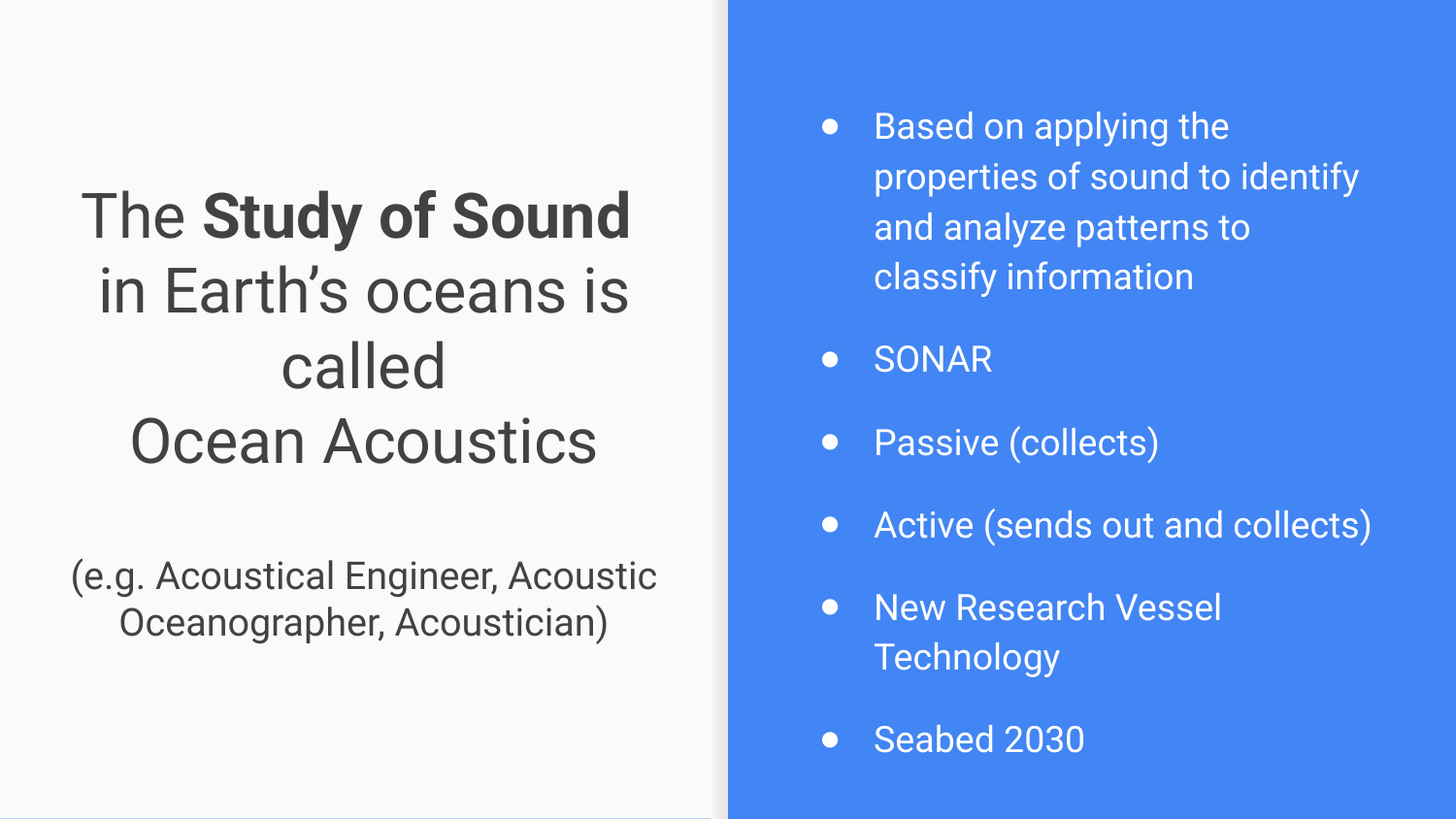

Based on applying the properties of sound to identify and analyze patterns to classify information
SONAR
Passive (collects)
Active (sends out and collects)
New Research Vessel Technology
Seabed 2030
# The Study of Sound
in Earth’s oceans is called
Ocean Acoustics

(e.g. Acoustical Engineer, Acoustic Oceanographer, Acoustician)